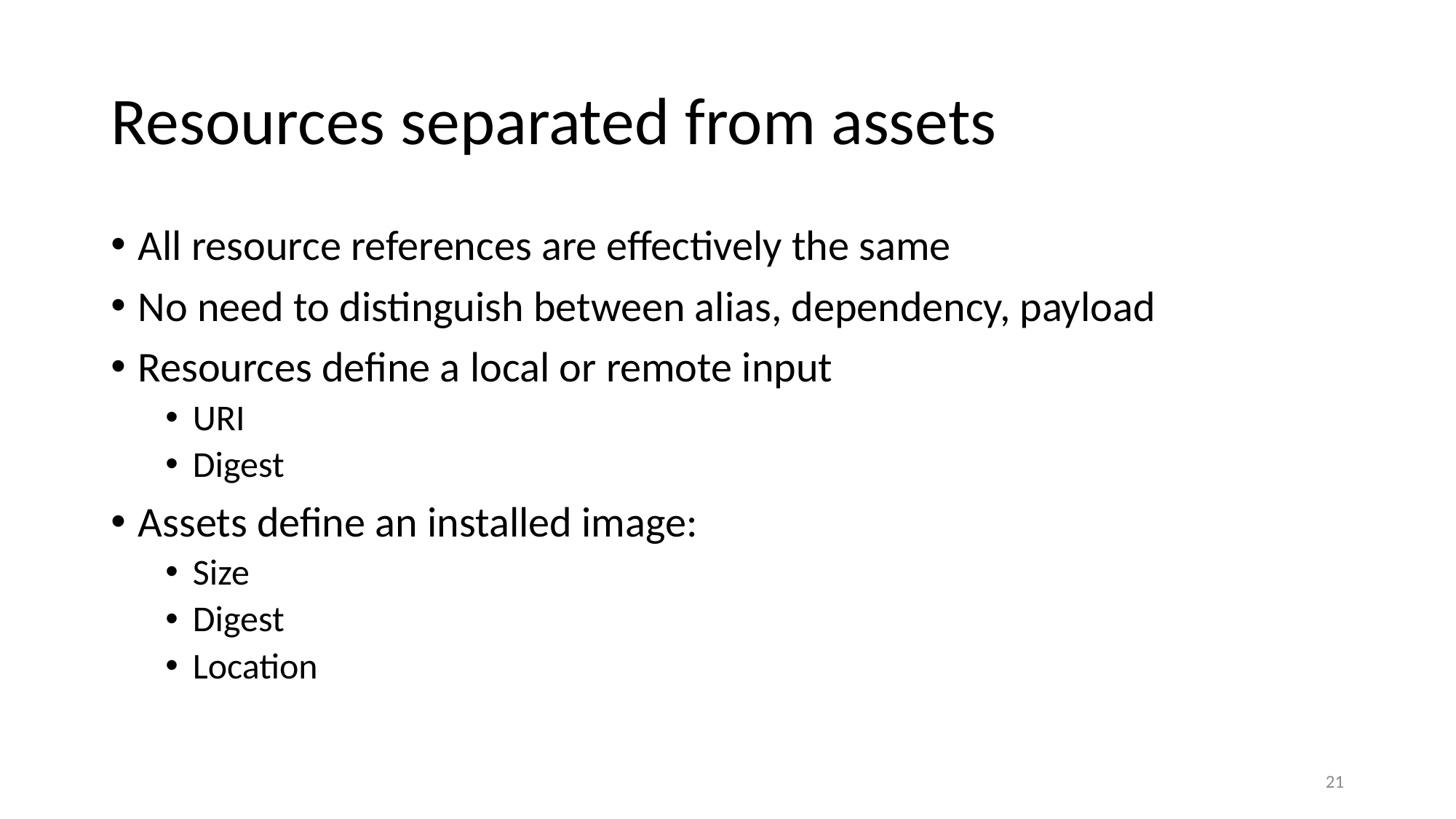

# Resources separated from assets
All resource references are effectively the same
No need to distinguish between alias, dependency, payload
Resources define a local or remote input
URI
Digest
Assets define an installed image:
Size
Digest
Location

21